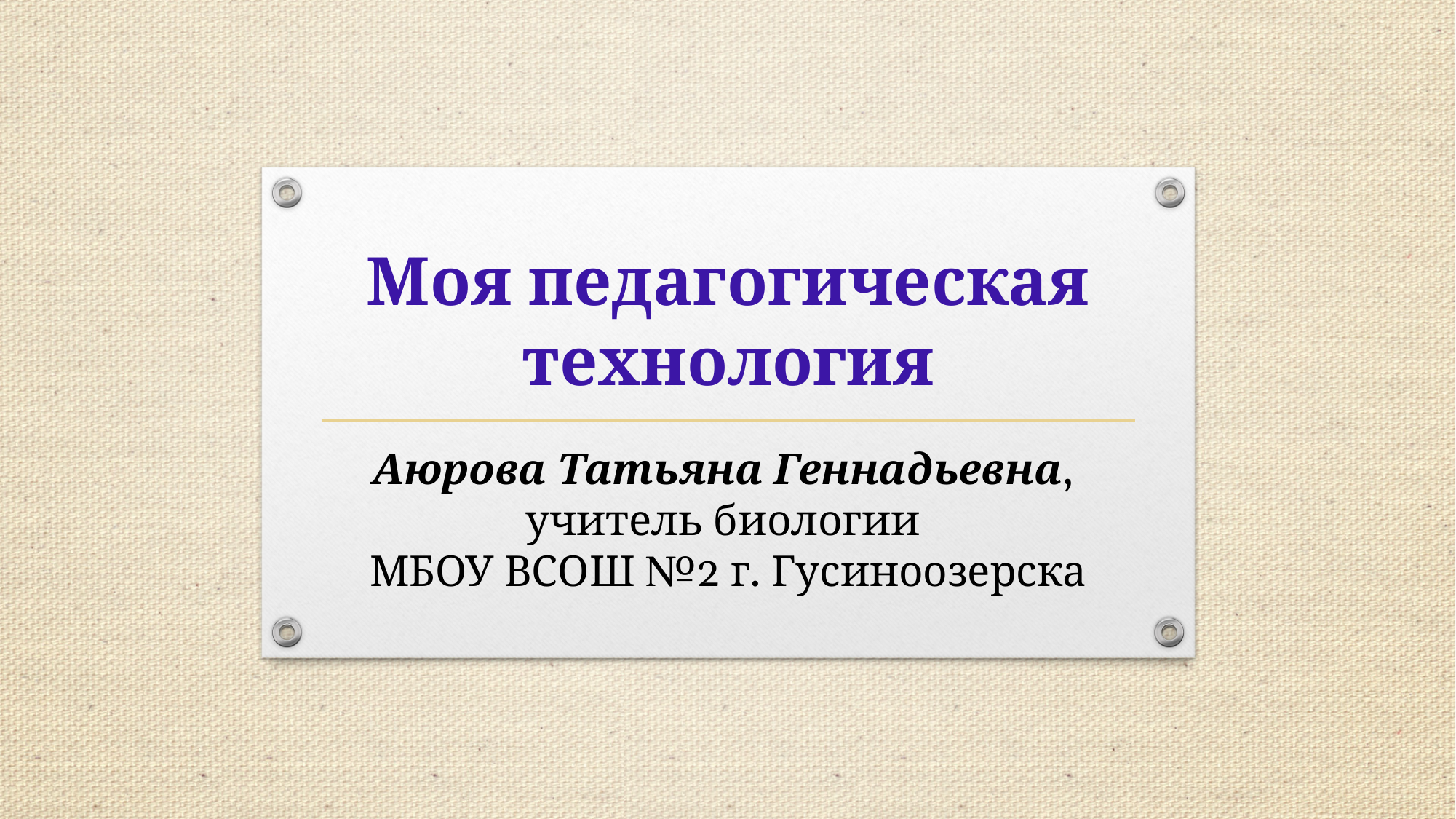

# Моя педагогическая технология
Аюрова Татьяна Геннадьевна,
учитель биологии
МБОУ ВСОШ №2 г. Гусиноозерска